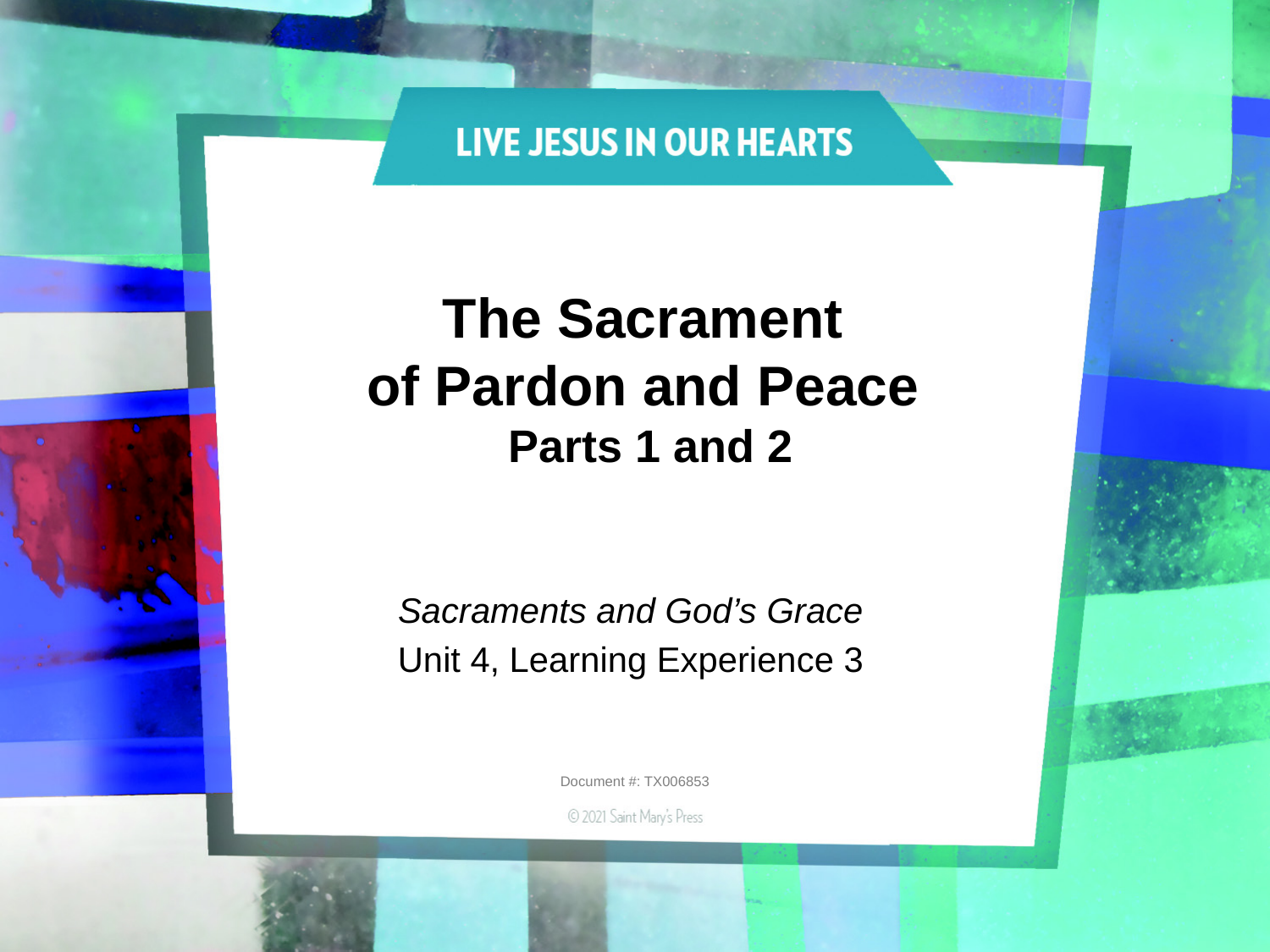

# The Sacrament of Pardon and Peace Parts 1 and 2
Sacraments and God’s Grace
Unit 4, Learning Experience 3
Document #: TX006853